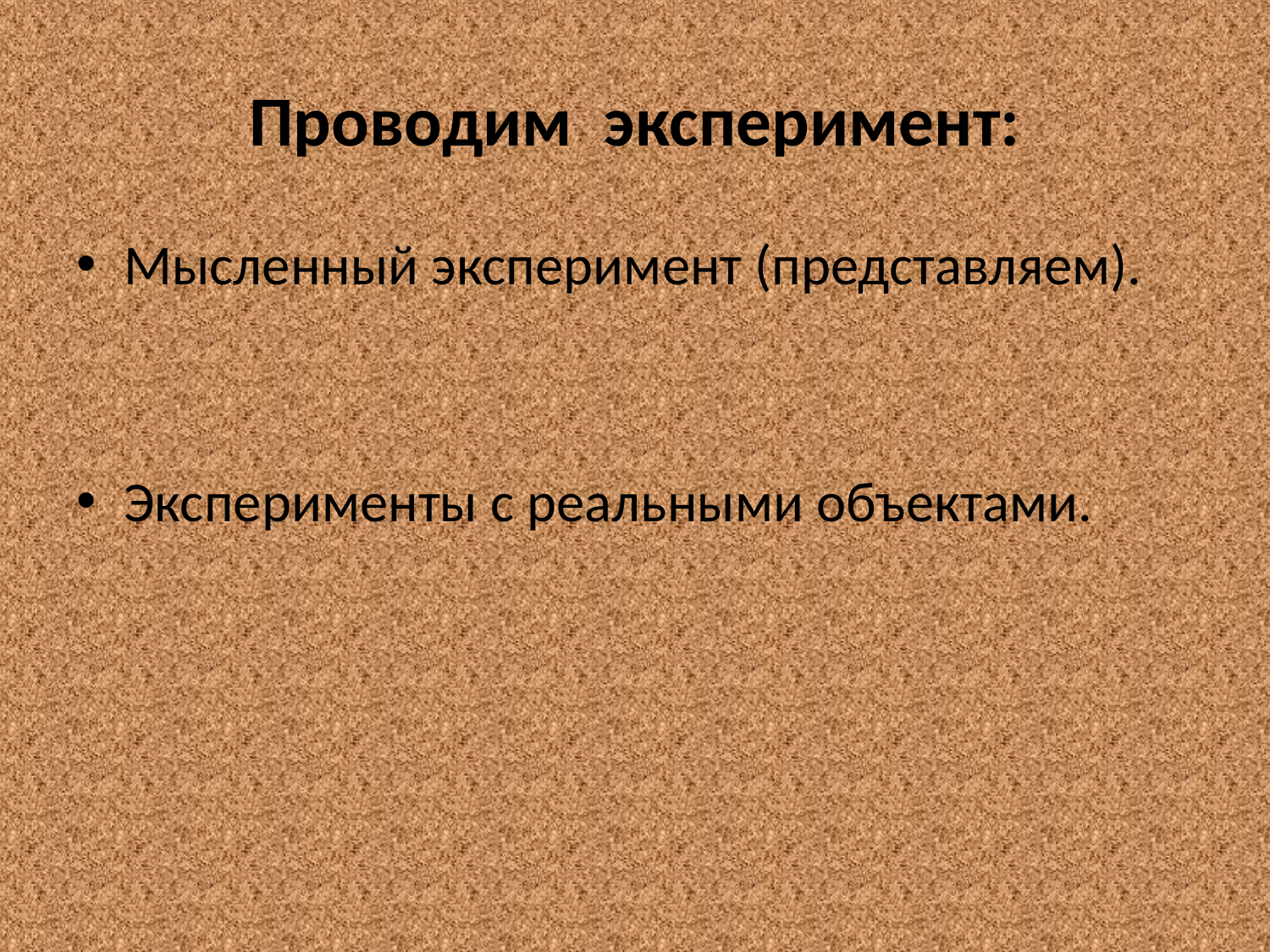

# Проводим  эксперимент:
Мысленный эксперимент (представляем).

Эксперименты с реальными объектами.